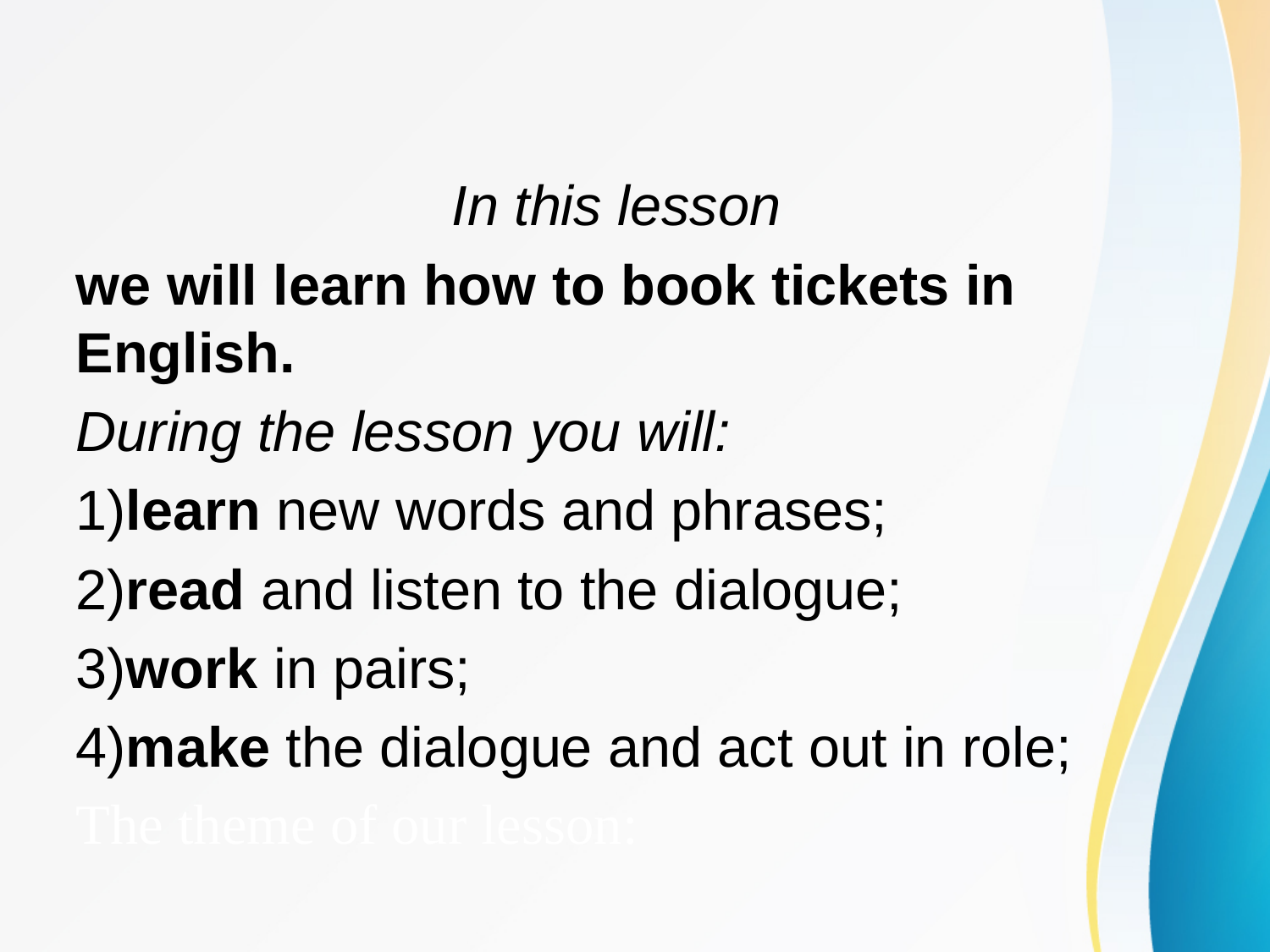

In this lesson
we will learn how to book tickets in English.
During the lesson you will:
1)learn new words and phrases;
2)read and listen to the dialogue;
3)work in pairs;
4)make the dialogue and act out in role;
The theme of our lesson:

             ‘Booking theatre tickets’